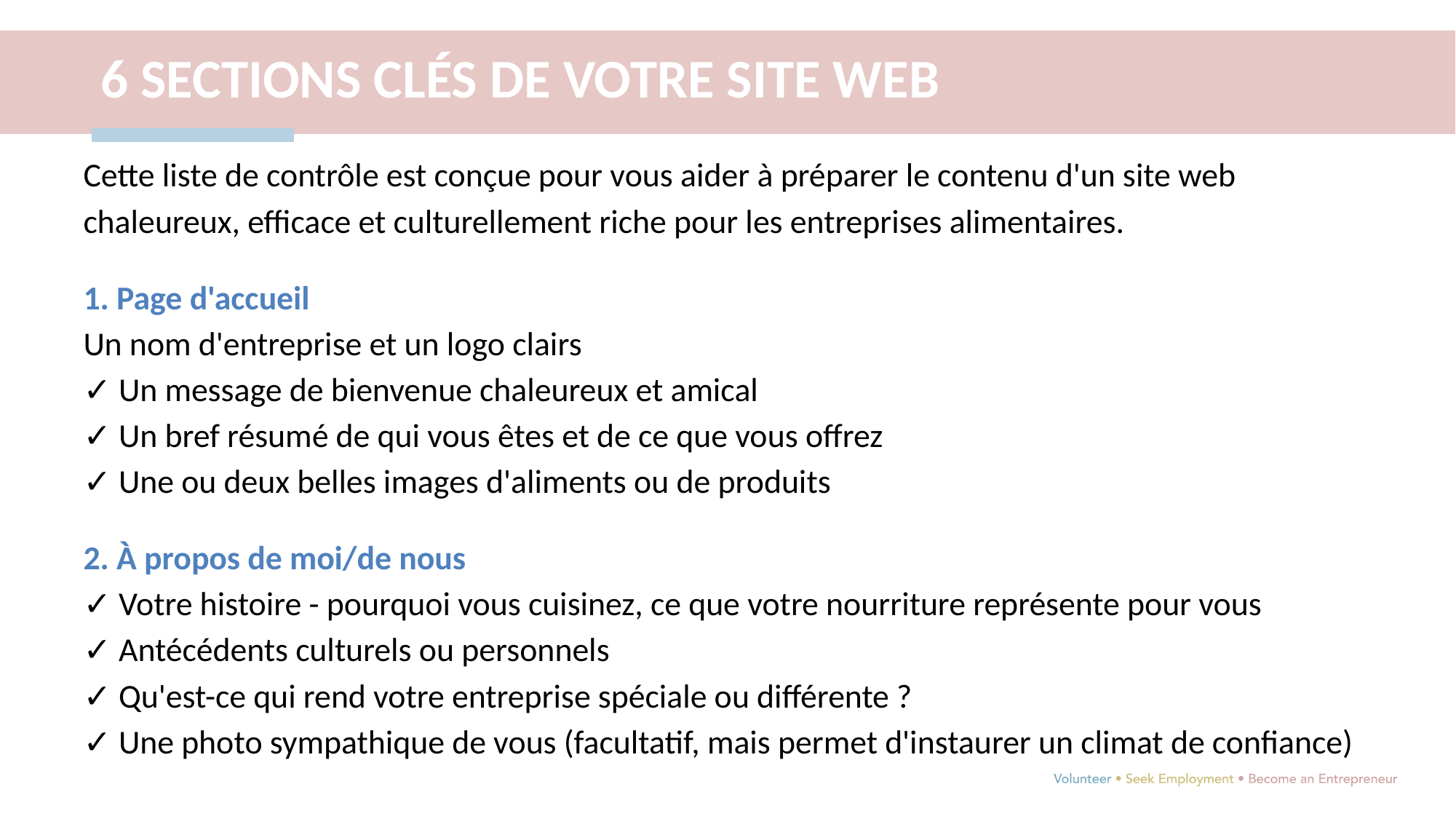

6 SECTIONS CLÉS DE VOTRE SITE WEB
Cette liste de contrôle est conçue pour vous aider à préparer le contenu d'un site web chaleureux, efficace et culturellement riche pour les entreprises alimentaires.
1. Page d'accueil
Un nom d'entreprise et un logo clairs
✓ Un message de bienvenue chaleureux et amical
✓ Un bref résumé de qui vous êtes et de ce que vous offrez
✓ Une ou deux belles images d'aliments ou de produits
2. À propos de moi/de nous
✓ Votre histoire - pourquoi vous cuisinez, ce que votre nourriture représente pour vous
✓ Antécédents culturels ou personnels
✓ Qu'est-ce qui rend votre entreprise spéciale ou différente ?
✓ Une photo sympathique de vous (facultatif, mais permet d'instaurer un climat de confiance)